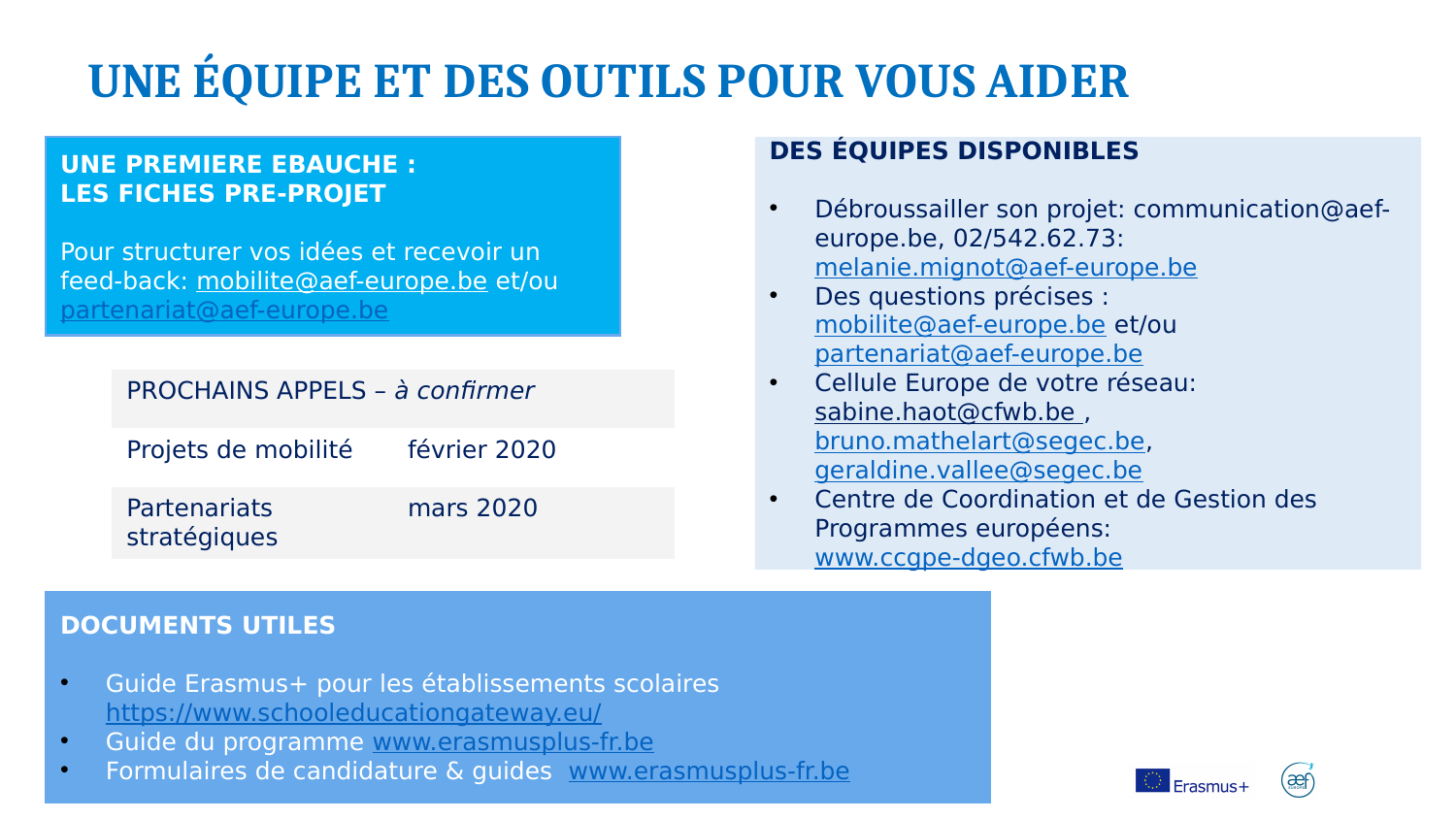

UNE ÉQUIPE ET DES OUTILS POUR VOUS AIDER

UNE PREMIERE EBAUCHE :
LES FICHES PRE-PROJET

Pour structurer vos idées et recevoir un feed-back: mobilite@aef-europe.be et/ou partenariat@aef-europe.be
DES ÉQUIPES DISPONIBLES

Débroussailler son projet: communication@aef-europe.be, 02/542.62.73: melanie.mignot@aef-europe.be
Des questions précises : mobilite@aef-europe.be et/ou partenariat@aef-europe.be
Cellule Europe de votre réseau: sabine.haot@cfwb.be , bruno.mathelart@segec.be, geraldine.vallee@segec.be
Centre de Coordination et de Gestion des Programmes européens: www.ccgpe-dgeo.cfwb.be

| PROCHAINS APPELS – à confirmer |  |
| --- | --- |
| Projets de mobilité | février 2020 |
| Partenariats stratégiques | mars 2020 |
DOCUMENTS UTILES

Guide Erasmus+ pour les établissements scolaires  https://www.schooleducationgateway.eu/
Guide du programme www.erasmusplus-fr.be
Formulaires de candidature & guides  www.erasmusplus-fr.be